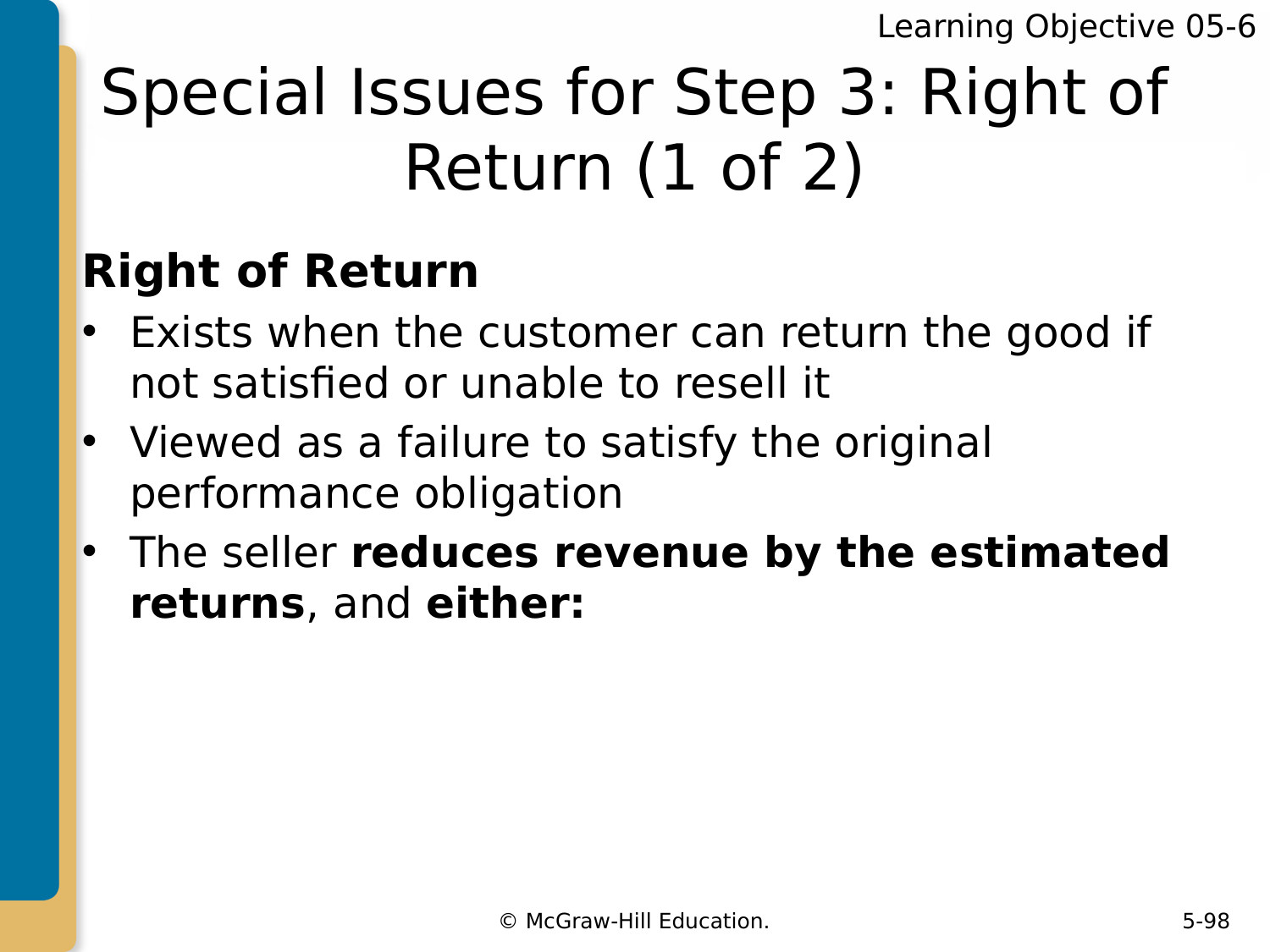

Learning Objective 05-6
# Special Issues for Step 3: Right of Return (1 of 2)
Right of Return
Exists when the customer can return the good if not satisfied or unable to resell it
Viewed as a failure to satisfy the original performance obligation
The seller reduces revenue by the estimated returns, and either: